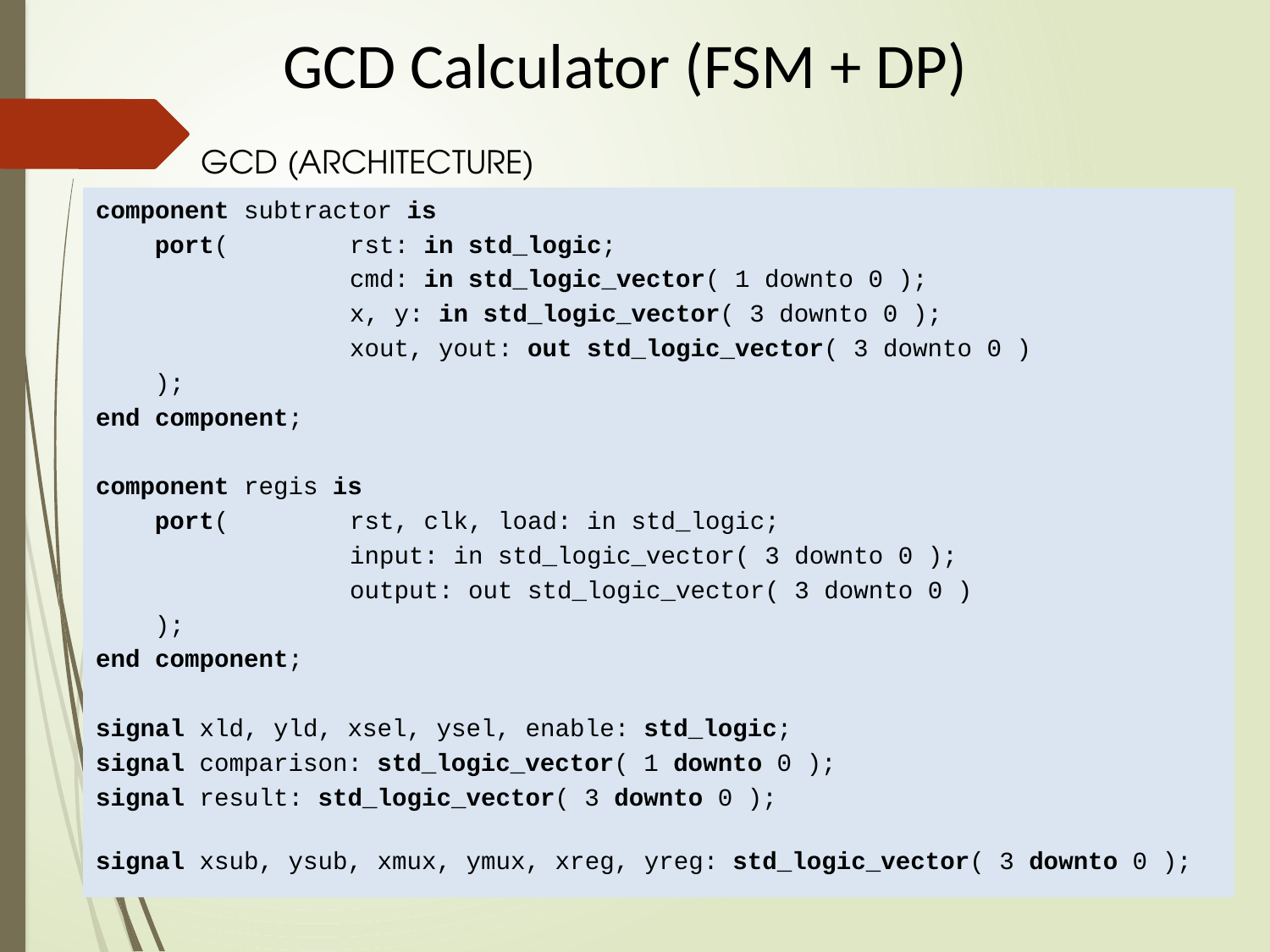

# GCD Calculator (FSM + DP)
GCD (ARCHITECTURE)
component subtractor is
    port( 	rst: in std_logic;
		cmd: in std_logic_vector( 1 downto 0 );
		x, y: in std_logic_vector( 3 downto 0 );
		xout, yout: out std_logic_vector( 3 downto 0 )
    );
end component;

component regis is
    port(	rst, clk, load: in std_logic;
		input: in std_logic_vector( 3 downto 0 );
		output: out std_logic_vector( 3 downto 0 )
    );
end component;

signal xld, yld, xsel, ysel, enable: std_logic;
signal comparison: std_logic_vector( 1 downto 0 );
signal result: std_logic_vector( 3 downto 0 );
signal xsub, ysub, xmux, ymux, xreg, yreg: std_logic_vector( 3 downto 0 );